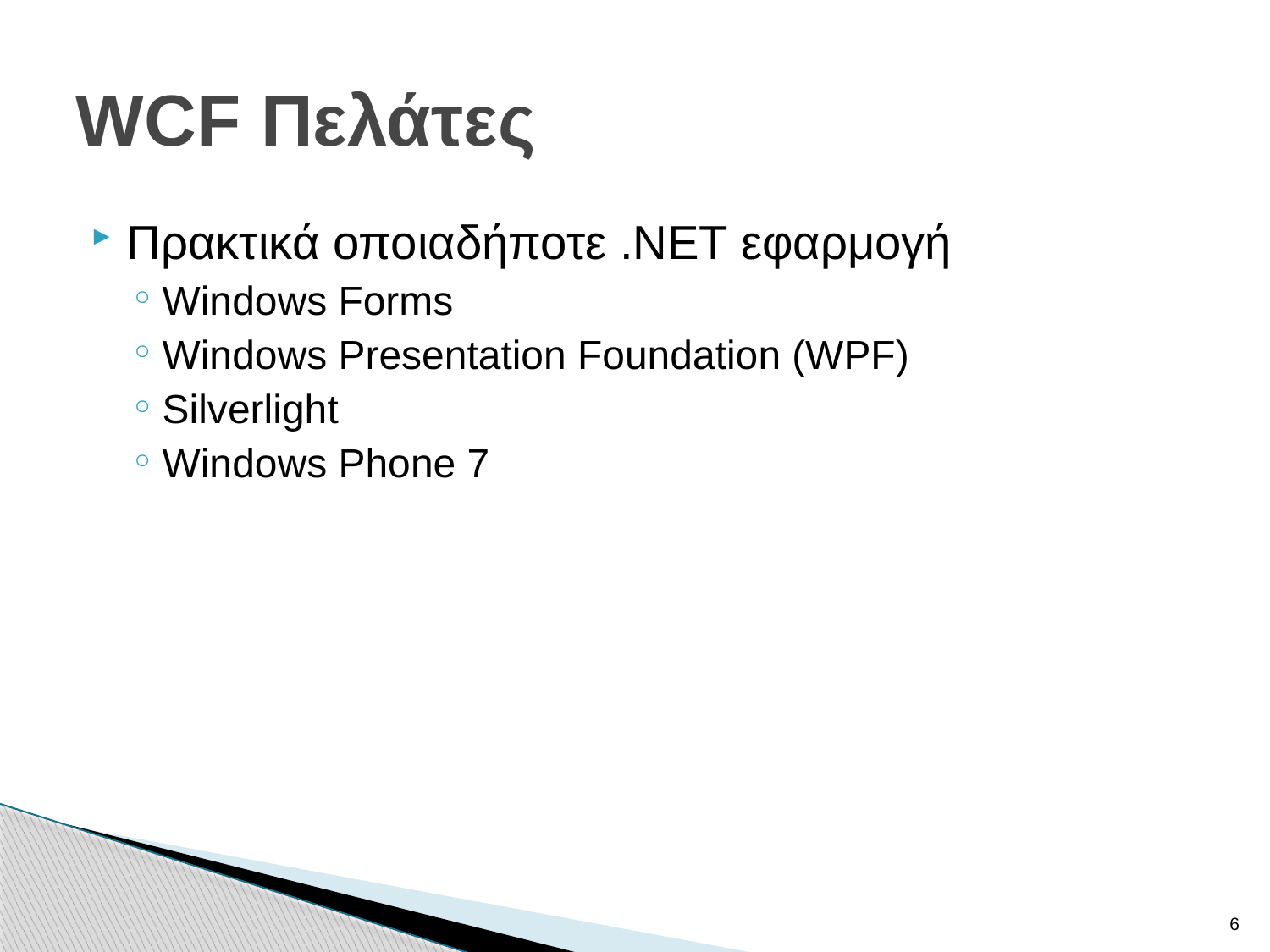

# WCF Πελάτες
Πρακτικά οποιαδήποτε .NET εφαρμογή
Windows Forms
Windows Presentation Foundation (WPF)
Silverlight
Windows Phone 7
6